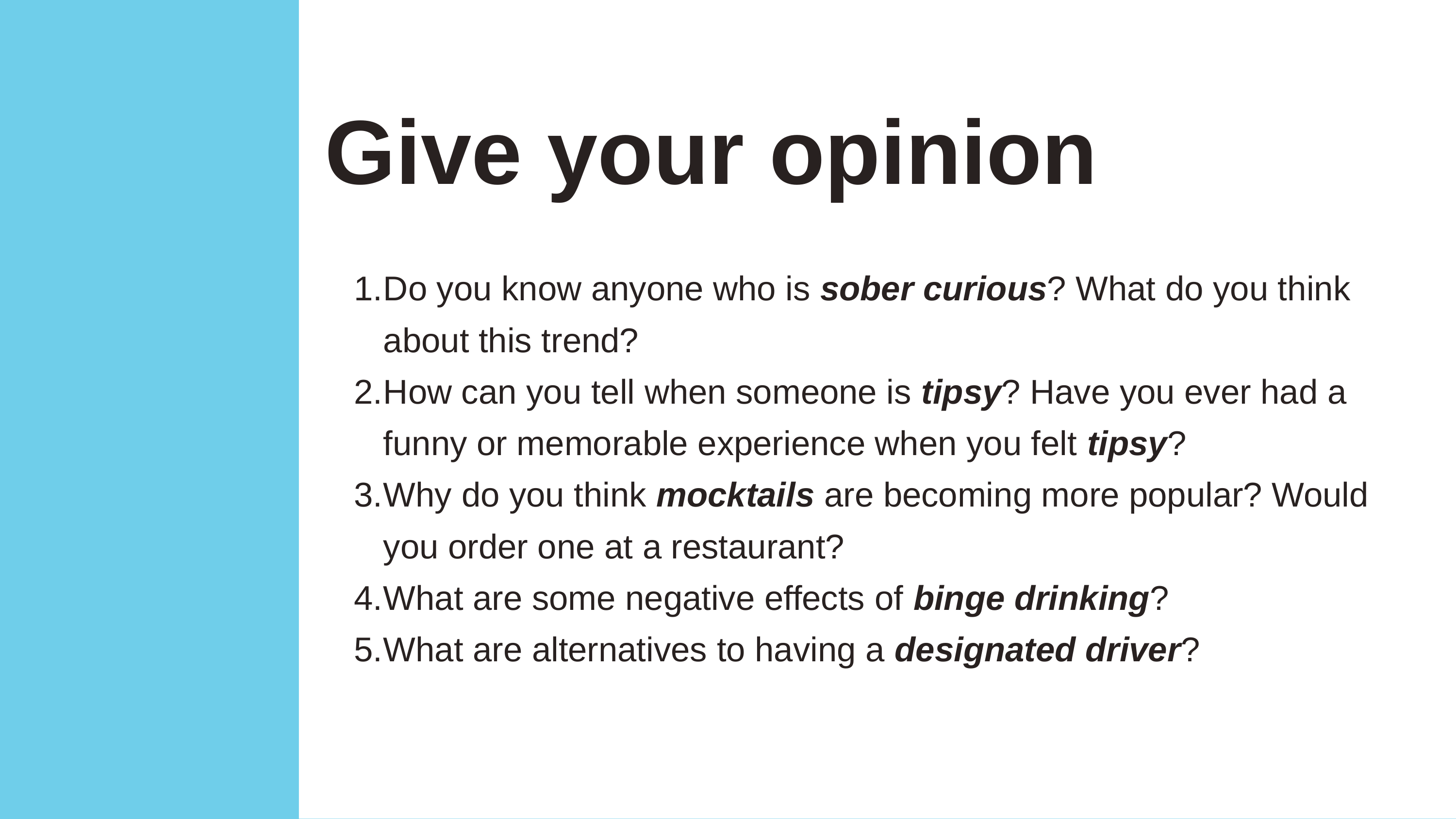

Give your opinion
Do you know anyone who is sober curious? What do you think about this trend?
How can you tell when someone is tipsy? Have you ever had a funny or memorable experience when you felt tipsy?
Why do you think mocktails are becoming more popular? Would you order one at a restaurant?
What are some negative effects of binge drinking?
What are alternatives to having a designated driver?